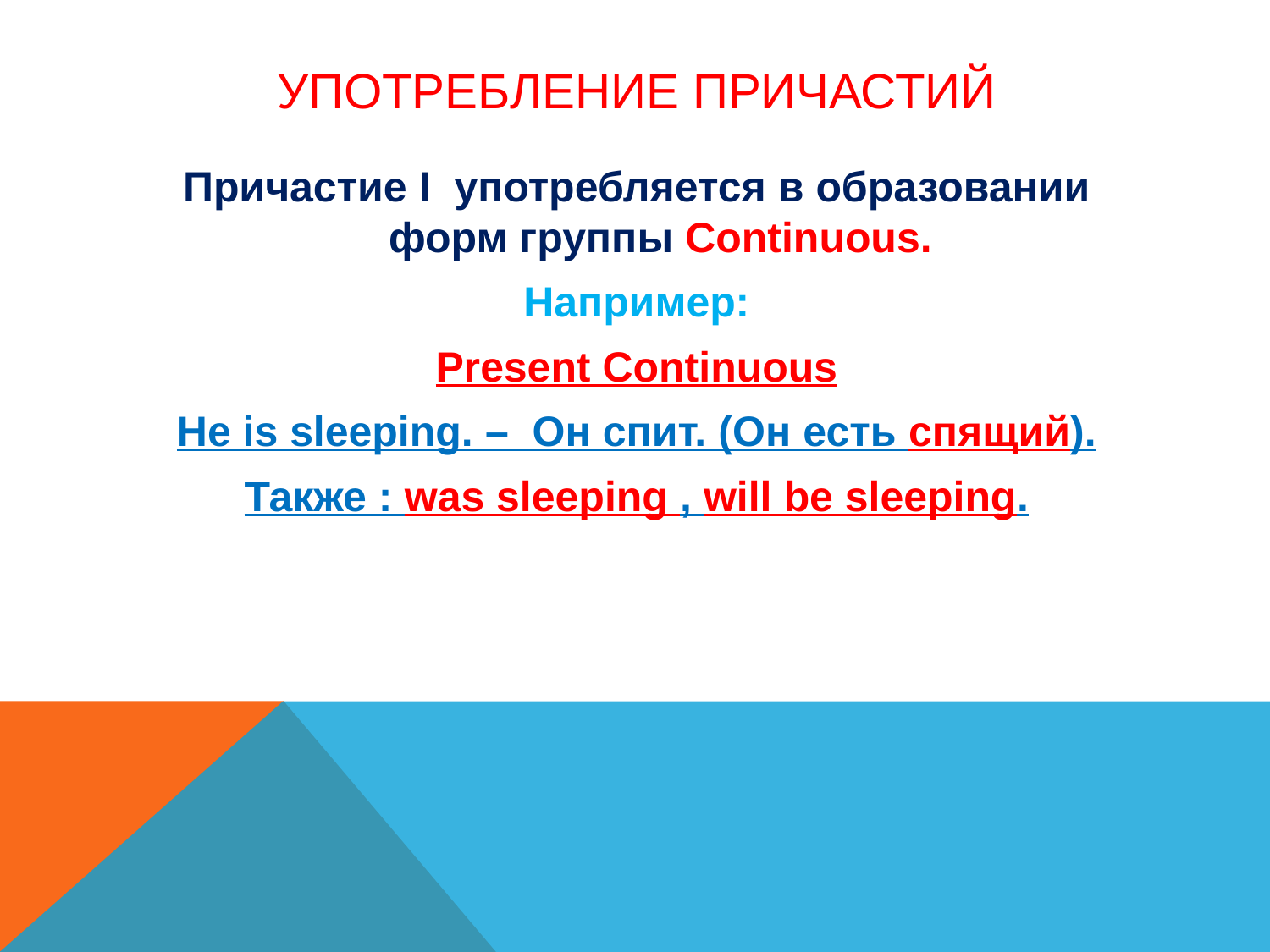

# Употребление причастий
Причастие I  употребляется в образовании форм группы Continuous.
Например:
Present Continuous
He is sleeping. –  Он спит. (Он есть спящий).
Также : was sleeping , will be sleeping.